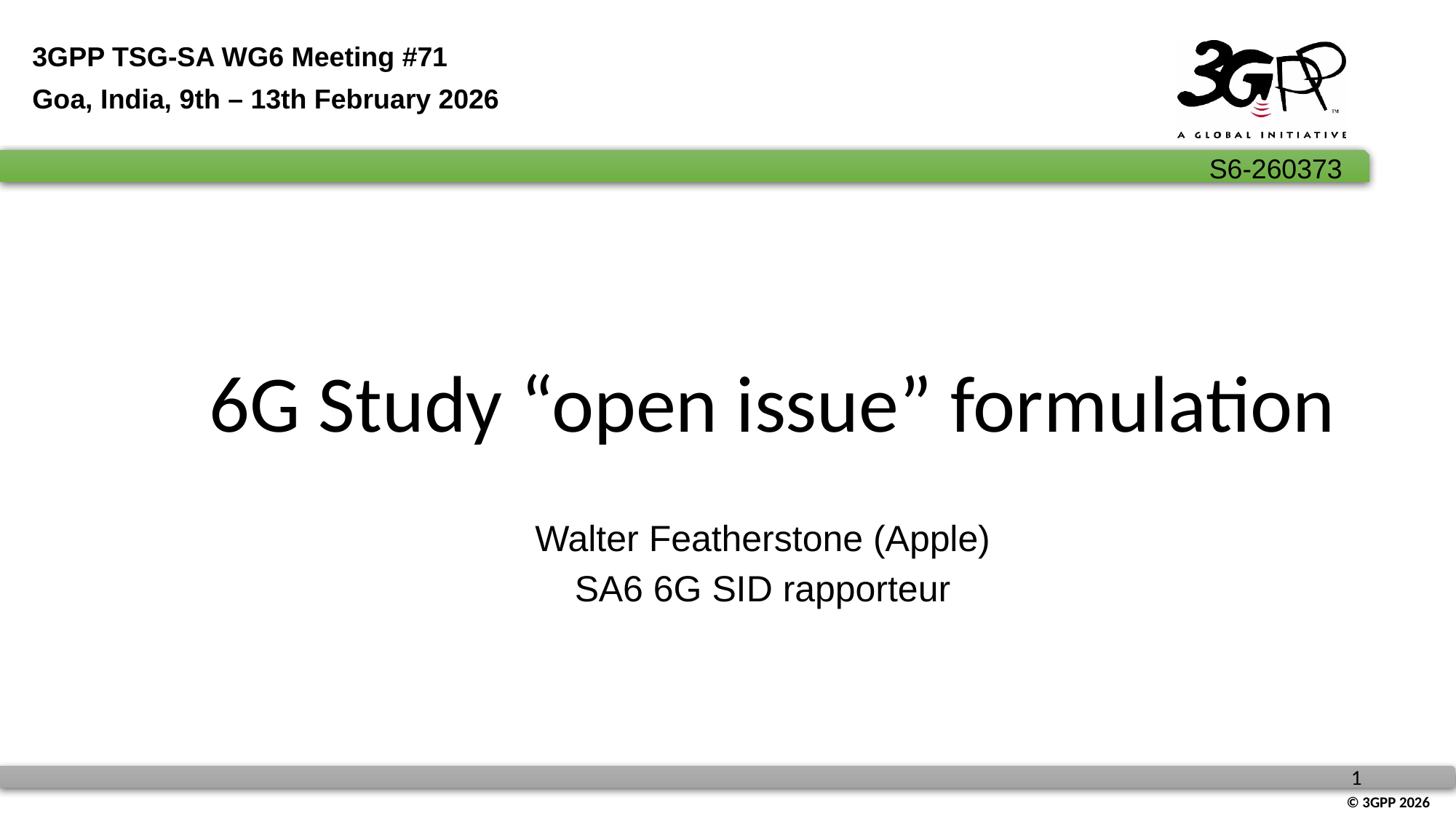

3GPP TSG-SA WG6 Meeting #71
Goa, India, 9th – 13th February 2026
# 6G Study “open issue” formulation
Walter Featherstone (Apple)
SA6 6G SID rapporteur